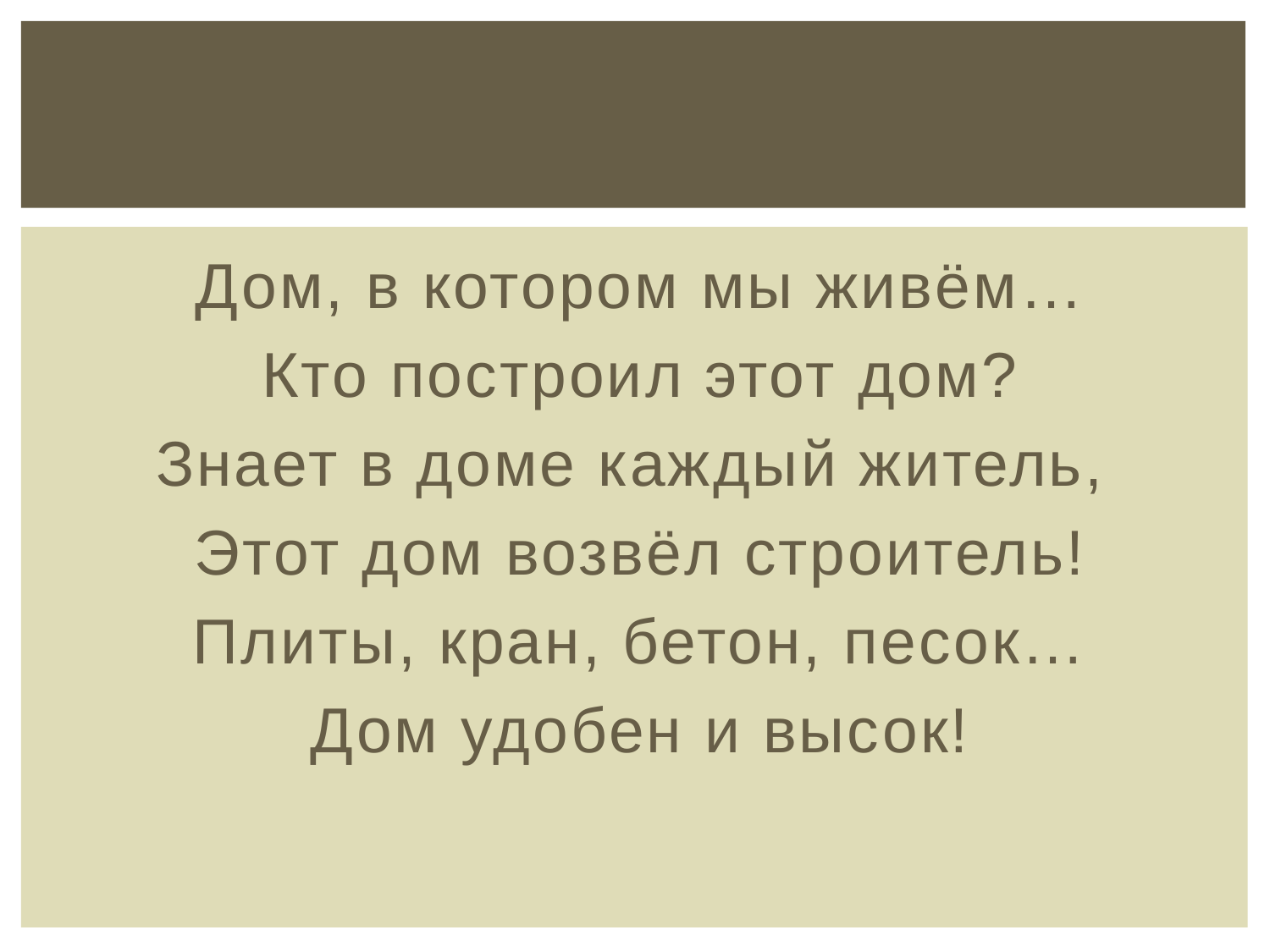

#
Дом, в котором мы живём…
Кто построил этот дом?
Знает в доме каждый житель,
Этот дом возвёл строитель!
Плиты, кран, бетон, песок…
Дом удобен и высок!